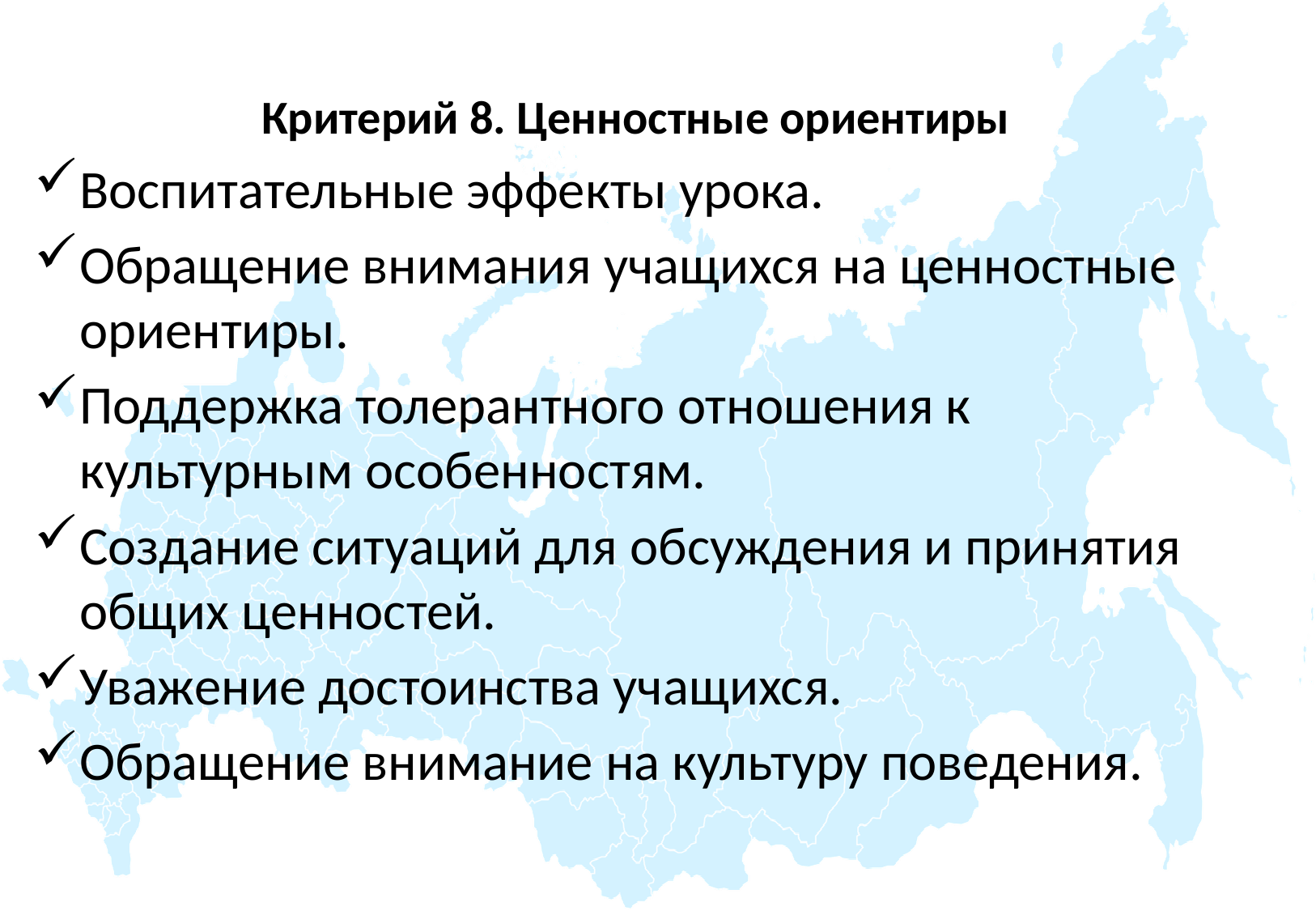

#
Критерий 8. Ценностные ориентиры
Воспитательные эффекты урока.
Обращение внимания учащихся на ценностные ориентиры.
Поддержка толерантного отношения к культурным особенностям.
Создание ситуаций для обсуждения и принятия общих ценностей.
Уважение достоинства учащихся.
Обращение внимание на культуру поведения.